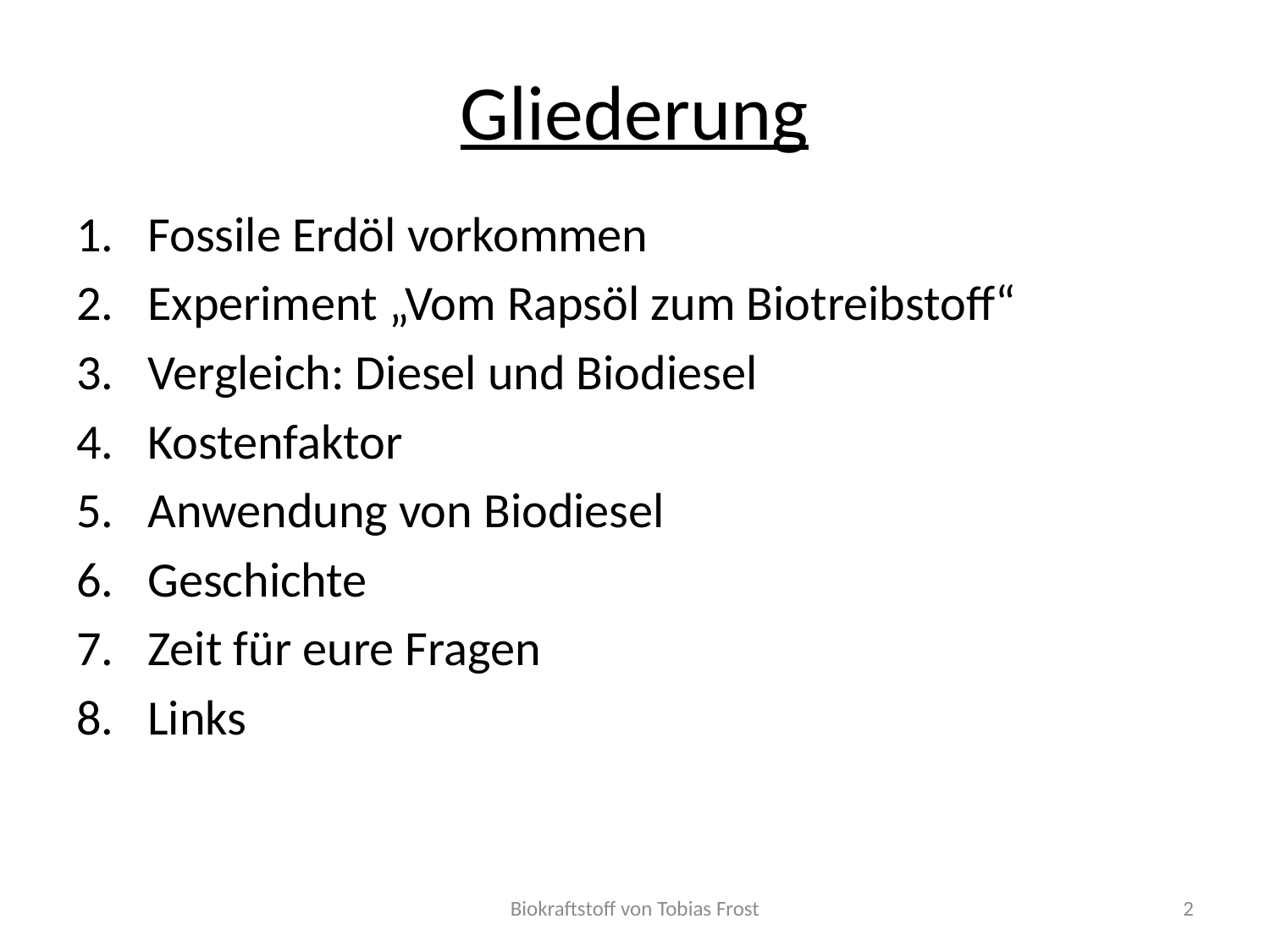

Gliederung
Fossile Erdöl vorkommen
Experiment „Vom Rapsöl zum Biotreibstoff“
Vergleich: Diesel und Biodiesel
Kostenfaktor
Anwendung von Biodiesel
Geschichte
Zeit für eure Fragen
Links

Biokraftstoff von Tobias Frost
2